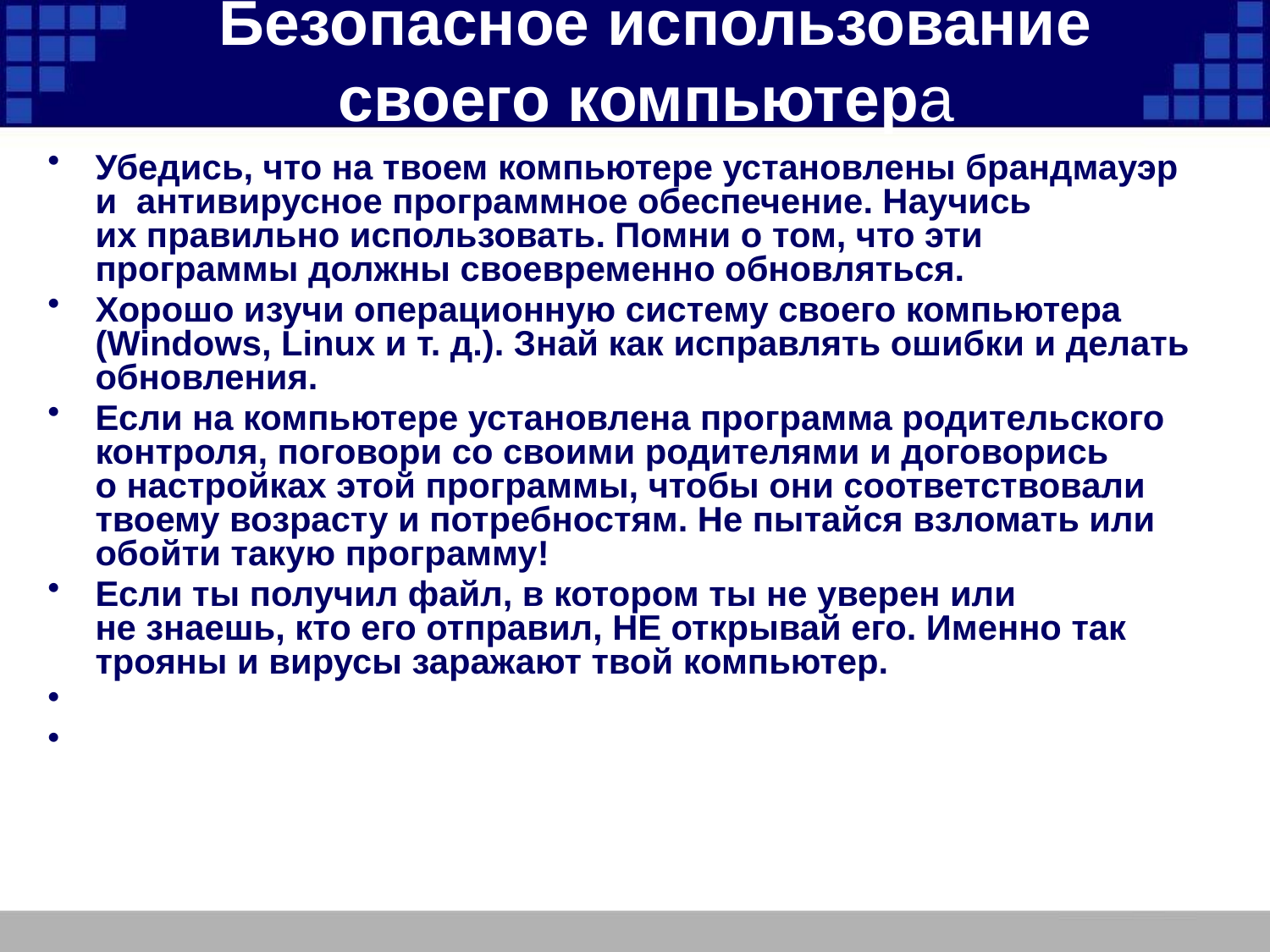

# Безопасное использование своего компьютера
Убедись, что на твоем компьютере установлены брандмауэр и  антивирусное программное обеспечение. Научись их правильно использовать. Помни о том, что эти программы должны своевременно обновляться.
Хорошо изучи операционную систему своего компьютера (Windows, Linux и т. д.). Знай как исправлять ошибки и делать обновления.
Если на компьютере установлена программа родительского контроля, поговори со своими родителями и договорись о настройках этой программы, чтобы они соответствовали твоему возрасту и потребностям. Не пытайся взломать или обойти такую программу!
Если ты получил файл, в котором ты не уверен или не знаешь, кто его отправил, НЕ открывай его. Именно так трояны и вирусы заражают твой компьютер.